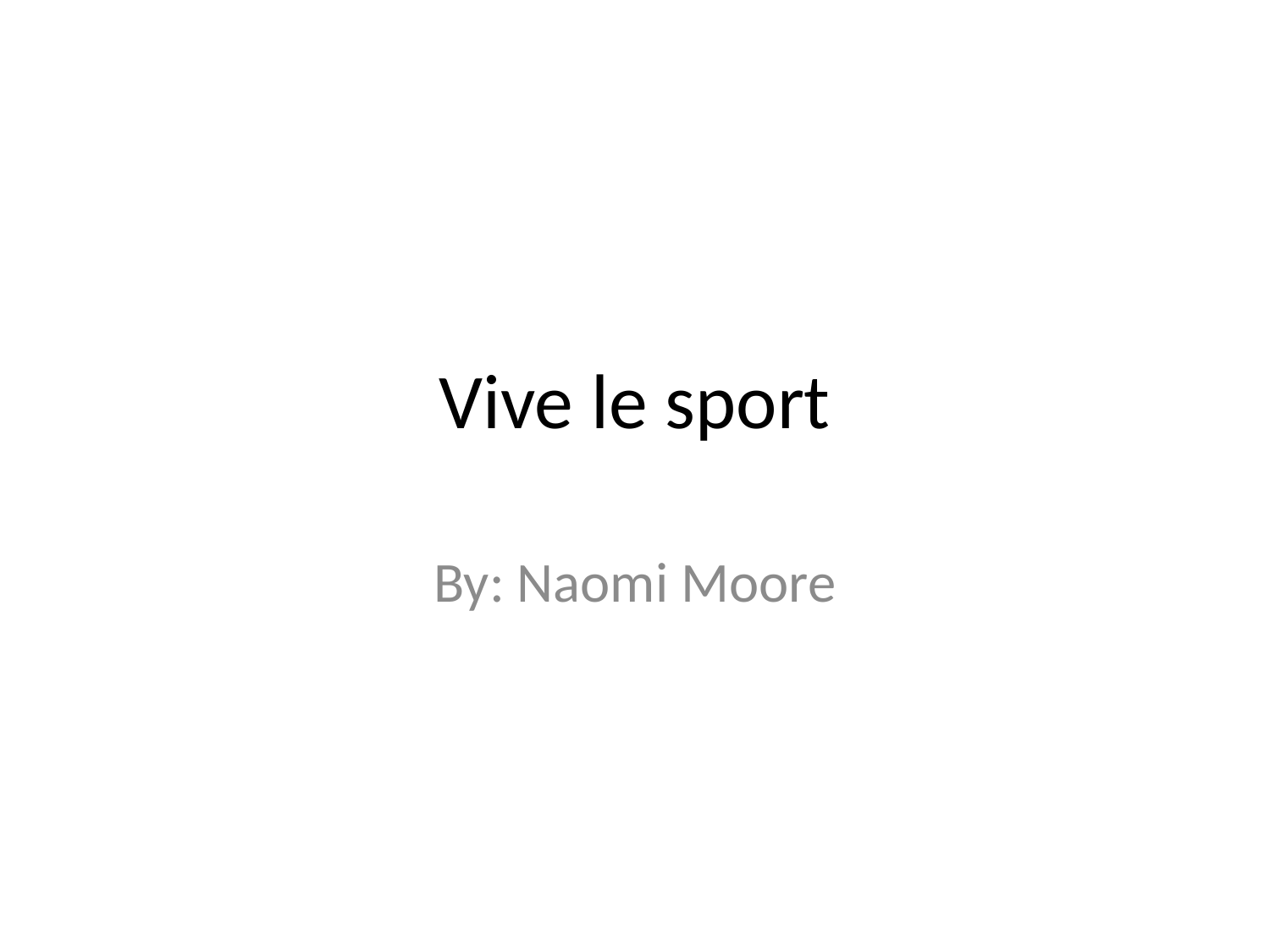

# Vive le sport
By: Naomi Moore